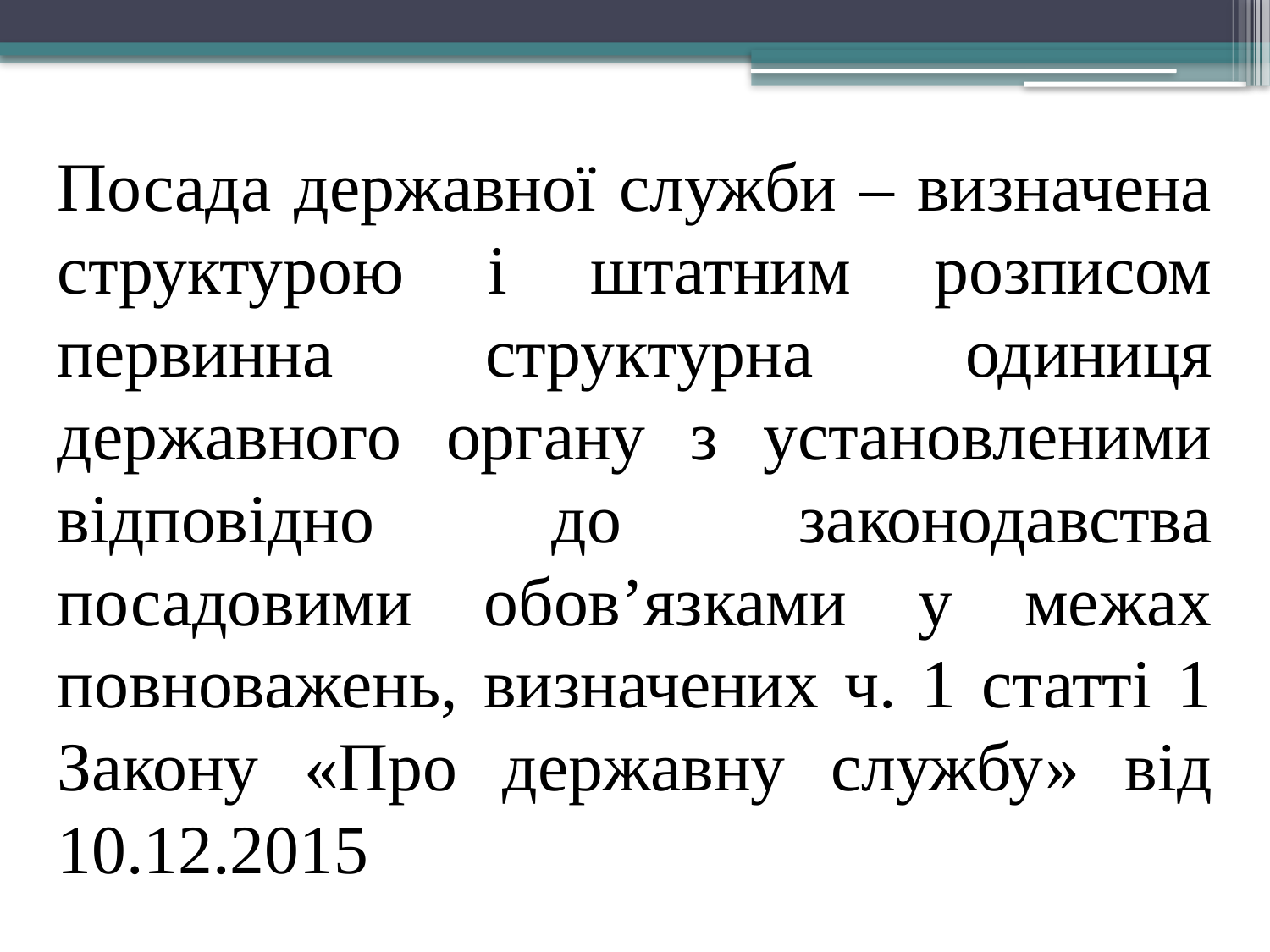

Посада державної служби – визначена структурою і штатним розписом первинна структурна одиниця державного органу з установленими відповідно до законодавства посадовими обов’язками у межах повноважень, визначених ч. 1 статті 1 Закону «Про державну службу» від 10.12.2015